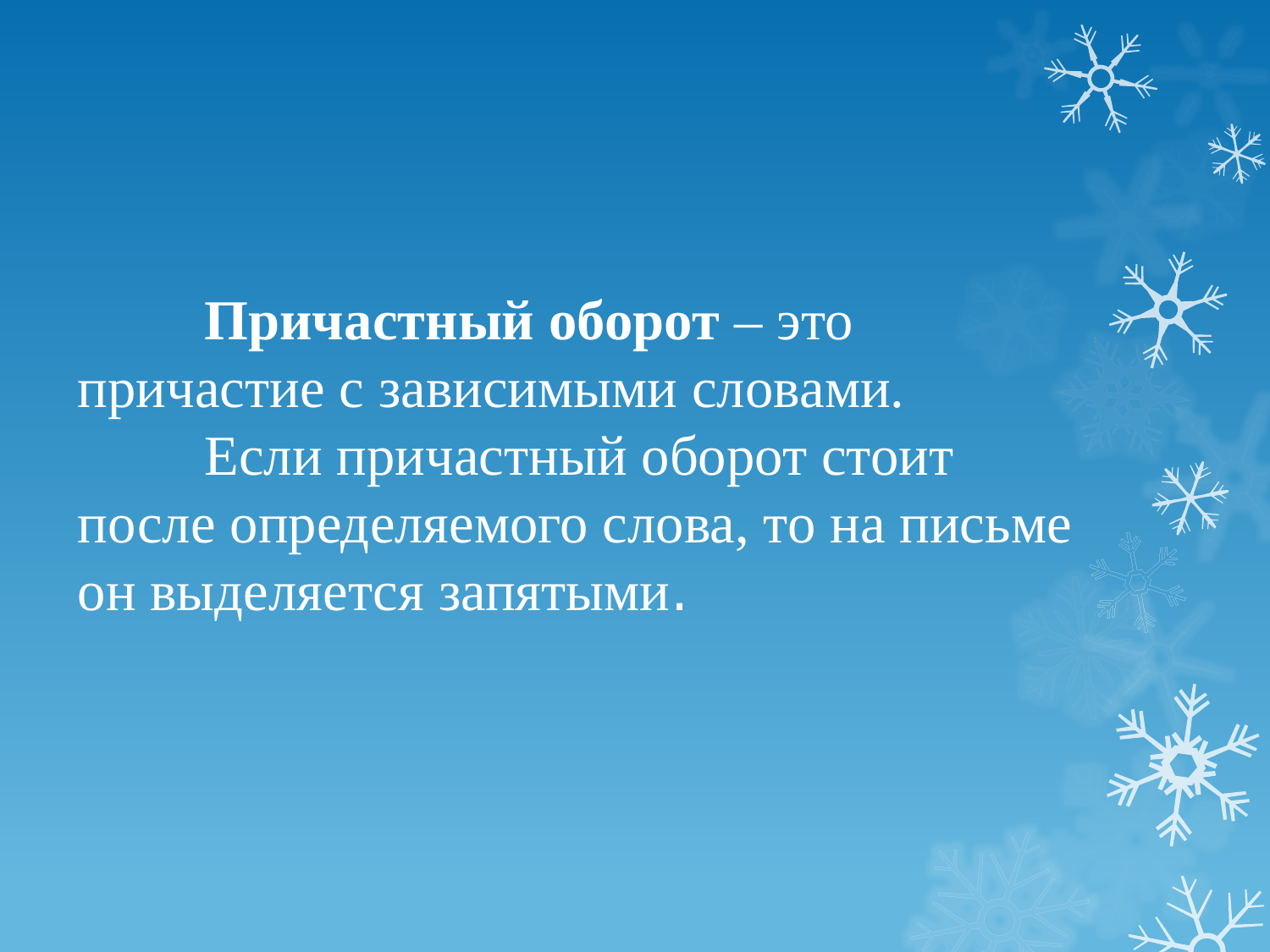

# Причастный оборот – это причастие с зависимыми словами. Если причастный оборот стоит после определяемого слова, то на письме он выделяется запятыми.